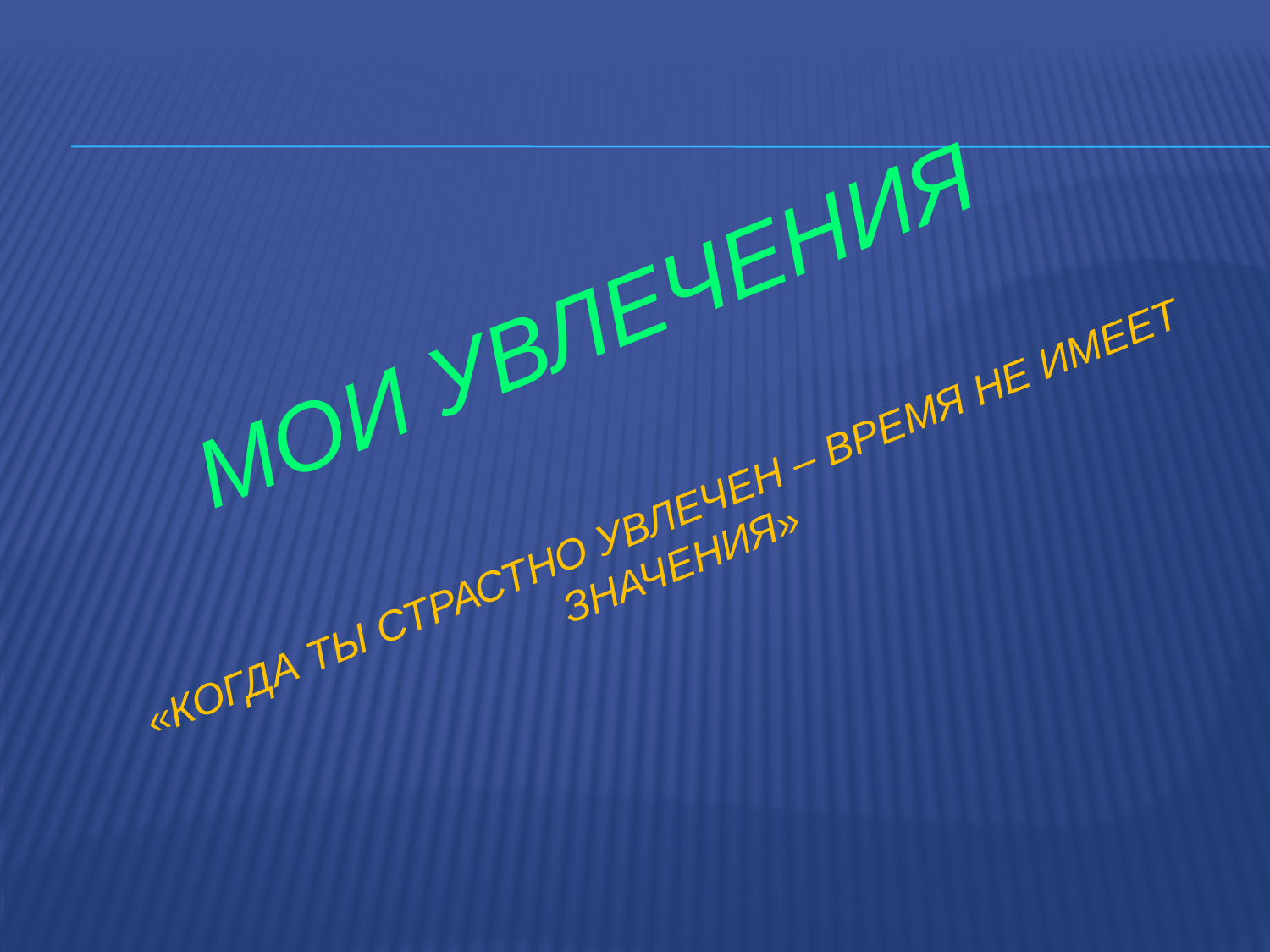

# Мои увлечения «Когда ты страстно увлечен – время не имеет значения»